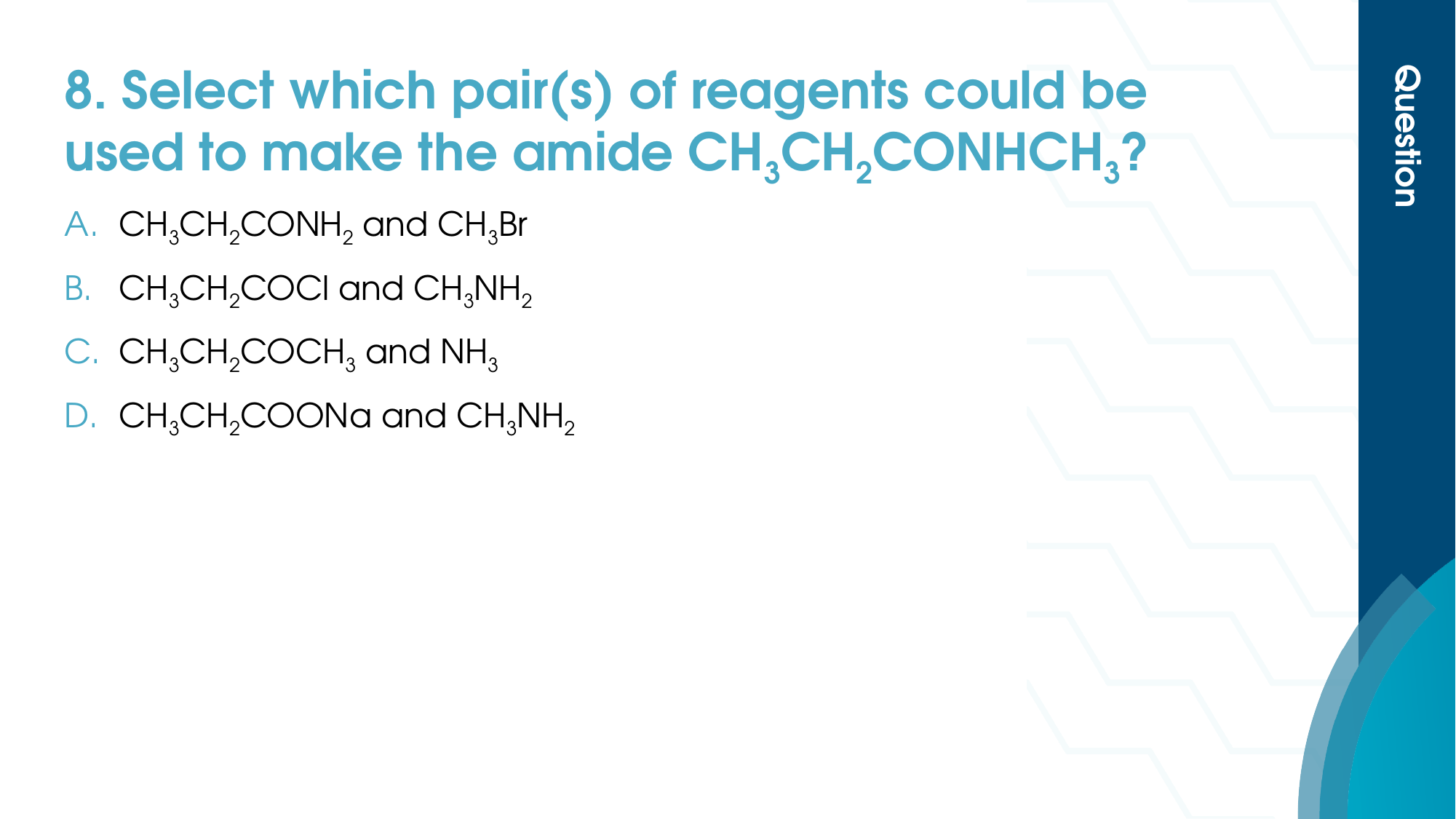

# 8. Select which pair(s) of reagents could be used to make the amide CH3CH2CONHCH3?
Question
CH3CH2CONH2 and CH3Br
CH3CH2COCl and CH3NH2
CH3CH2COCH3 and NH3
CH3CH2COONa and CH3NH2